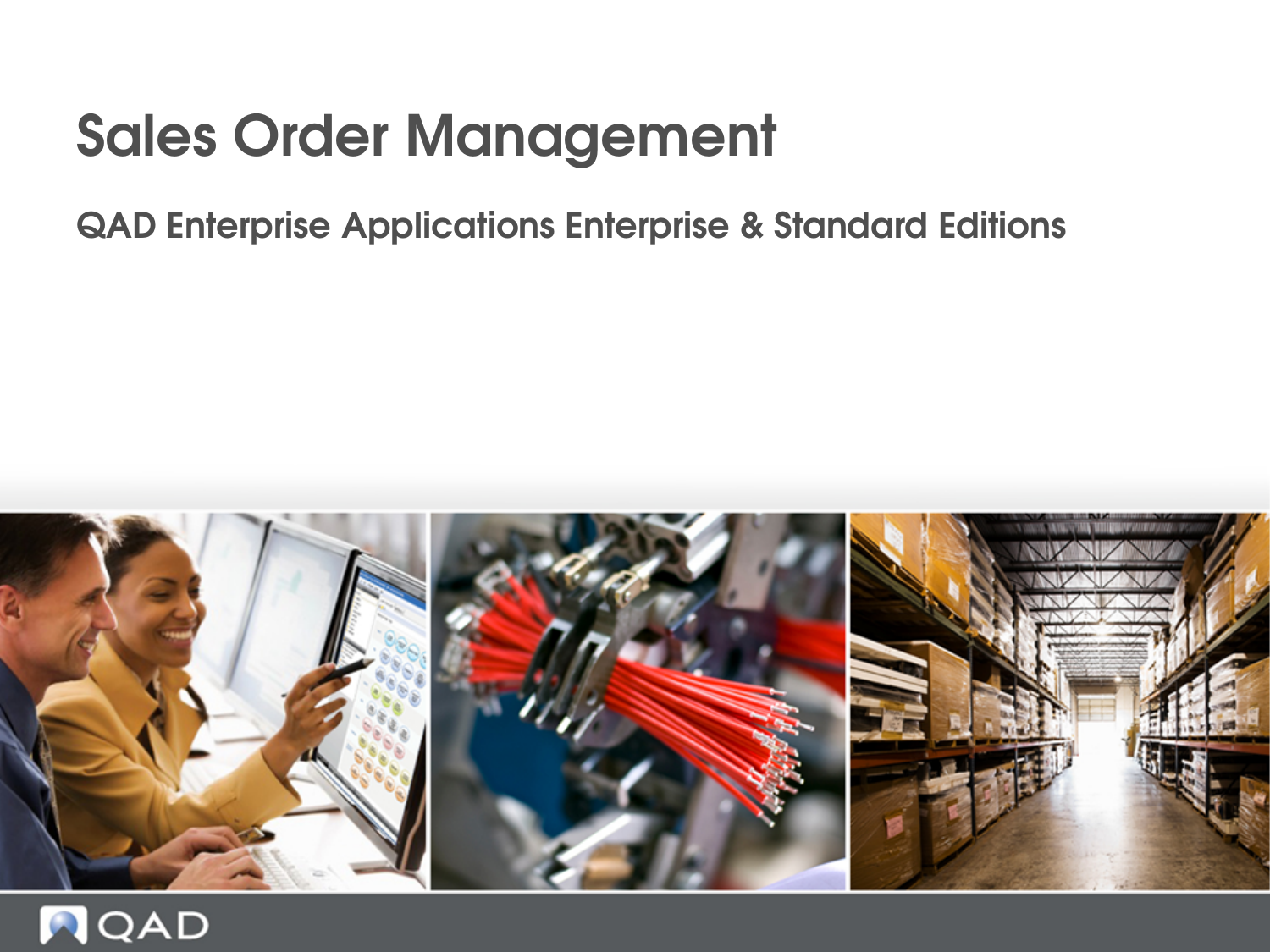

# Sales Order Management
QAD Enterprise Applications Enterprise & Standard Editions